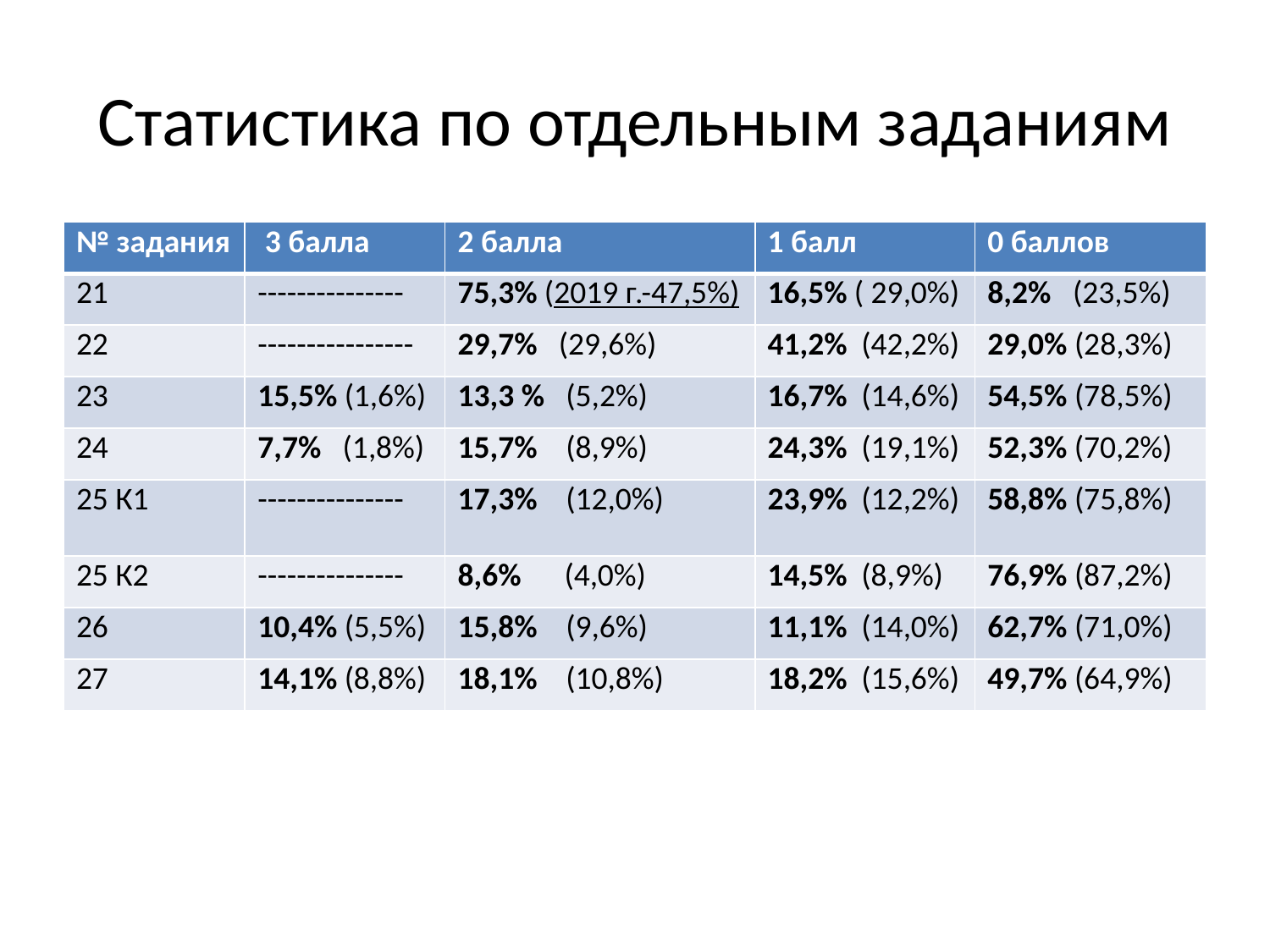

# Статистика по отдельным заданиям
| № задания | 3 балла | 2 балла | 1 балл | 0 баллов |
| --- | --- | --- | --- | --- |
| 21 | --------------- | 75,3% (2019 г.-47,5%) | 16,5% ( 29,0%) | 8,2% (23,5%) |
| 22 | ---------------- | 29,7% (29,6%) | 41,2% (42,2%) | 29,0% (28,3%) |
| 23 | 15,5% (1,6%) | 13,3 % (5,2%) | 16,7% (14,6%) | 54,5% (78,5%) |
| 24 | 7,7% (1,8%) | 15,7% (8,9%) | 24,3% (19,1%) | 52,3% (70,2%) |
| 25 К1 | --------------- | 17,3% (12,0%) | 23,9% (12,2%) | 58,8% (75,8%) |
| 25 К2 | --------------- | 8,6% (4,0%) | 14,5% (8,9%) | 76,9% (87,2%) |
| 26 | 10,4% (5,5%) | 15,8% (9,6%) | 11,1% (14,0%) | 62,7% (71,0%) |
| 27 | 14,1% (8,8%) | 18,1% (10,8%) | 18,2% (15,6%) | 49,7% (64,9%) |